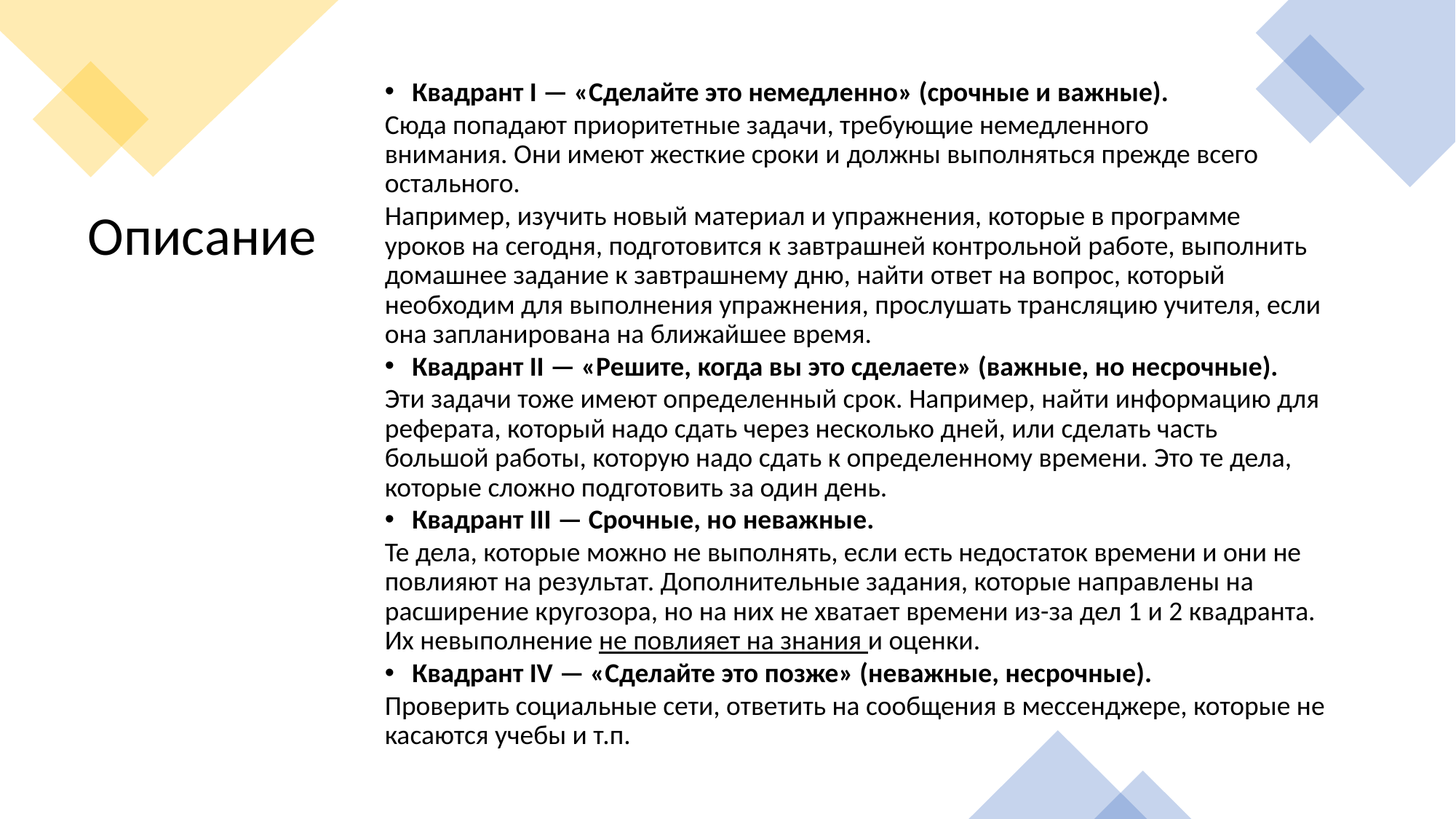

Квадрант I — «Сделайте это немедленно» (срочные и важные).
Сюда попадают приоритетные задачи, требующие немедленного внимания. Они имеют жесткие сроки и должны выполняться прежде всего остального.
Например, изучить новый материал и упражнения, которые в программе уроков на сегодня, подготовится к завтрашней контрольной работе, выполнить домашнее задание к завтрашнему дню, найти ответ на вопрос, который необходим для выполнения упражнения, прослушать трансляцию учителя, если она запланирована на ближайшее время.
Квадрант II — «Решите, когда вы это сделаете» (важные, но несрочные).
Эти задачи тоже имеют определенный срок. Например, найти информацию для реферата, который надо сдать через несколько дней, или сделать часть большой работы, которую надо сдать к определенному времени. Это те дела, которые сложно подготовить за один день.
Квадрант III — Срочные, но неважные.
Те дела, которые можно не выполнять, если есть недостаток времени и они не повлияют на результат. Дополнительные задания, которые направлены на расширение кругозора, но на них не хватает времени из-за дел 1 и 2 квадранта. Их невыполнение не повлияет на знания и оценки.
Квадрант IV — «Сделайте это позже» (неважные, несрочные).
Проверить социальные сети, ответить на сообщения в мессенджере, которые не касаются учебы и т.п.

# Описание